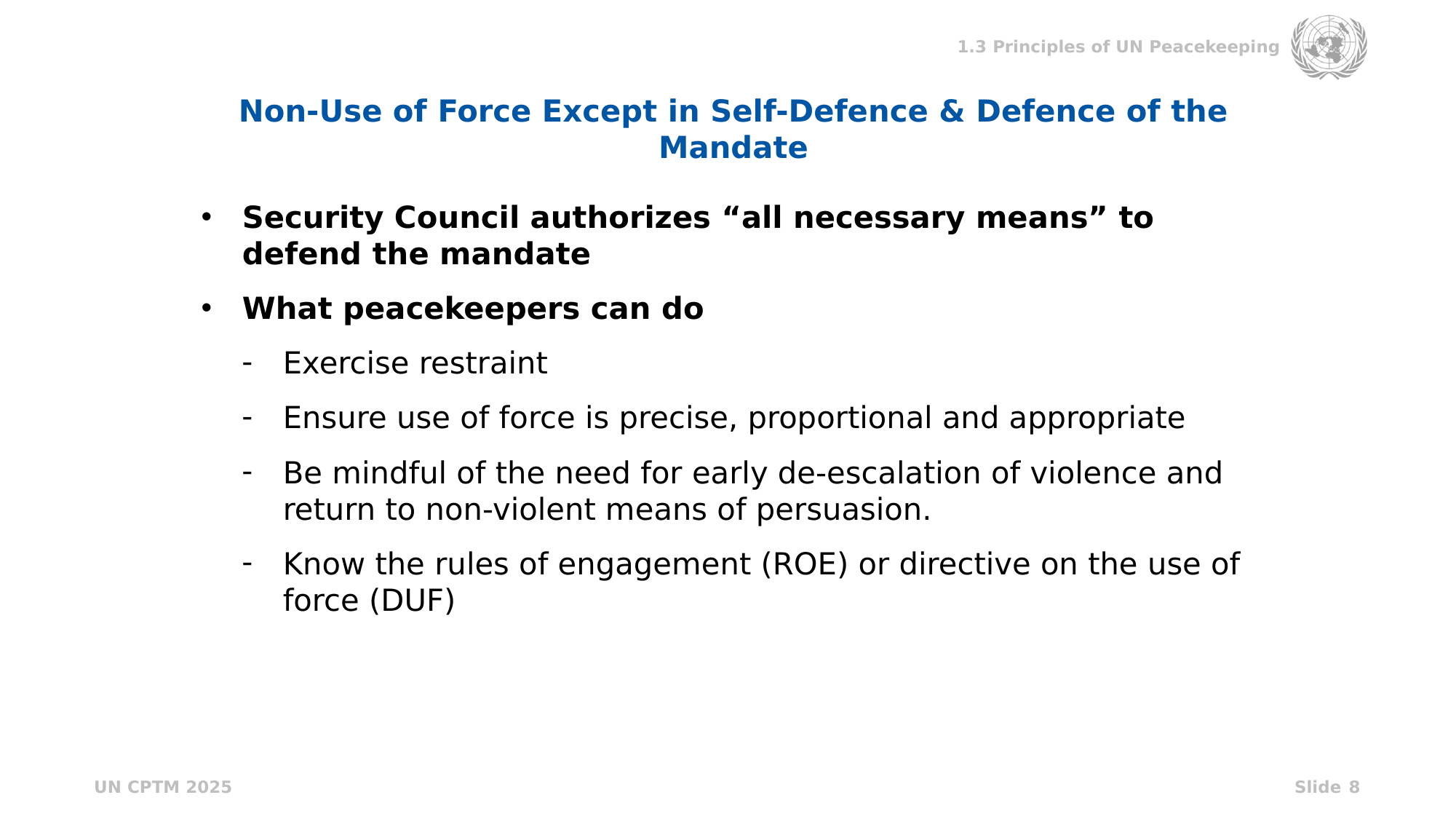

Non-Use of Force Except in Self-Defence & Defence of the Mandate
Security Council authorizes “all necessary means” to defend the mandate
What peacekeepers can do
Exercise restraint
Ensure use of force is precise, proportional and appropriate
Be mindful of the need for early de-escalation of violence and return to non-violent means of persuasion.
Know the rules of engagement (ROE) or directive on the use of force (DUF)